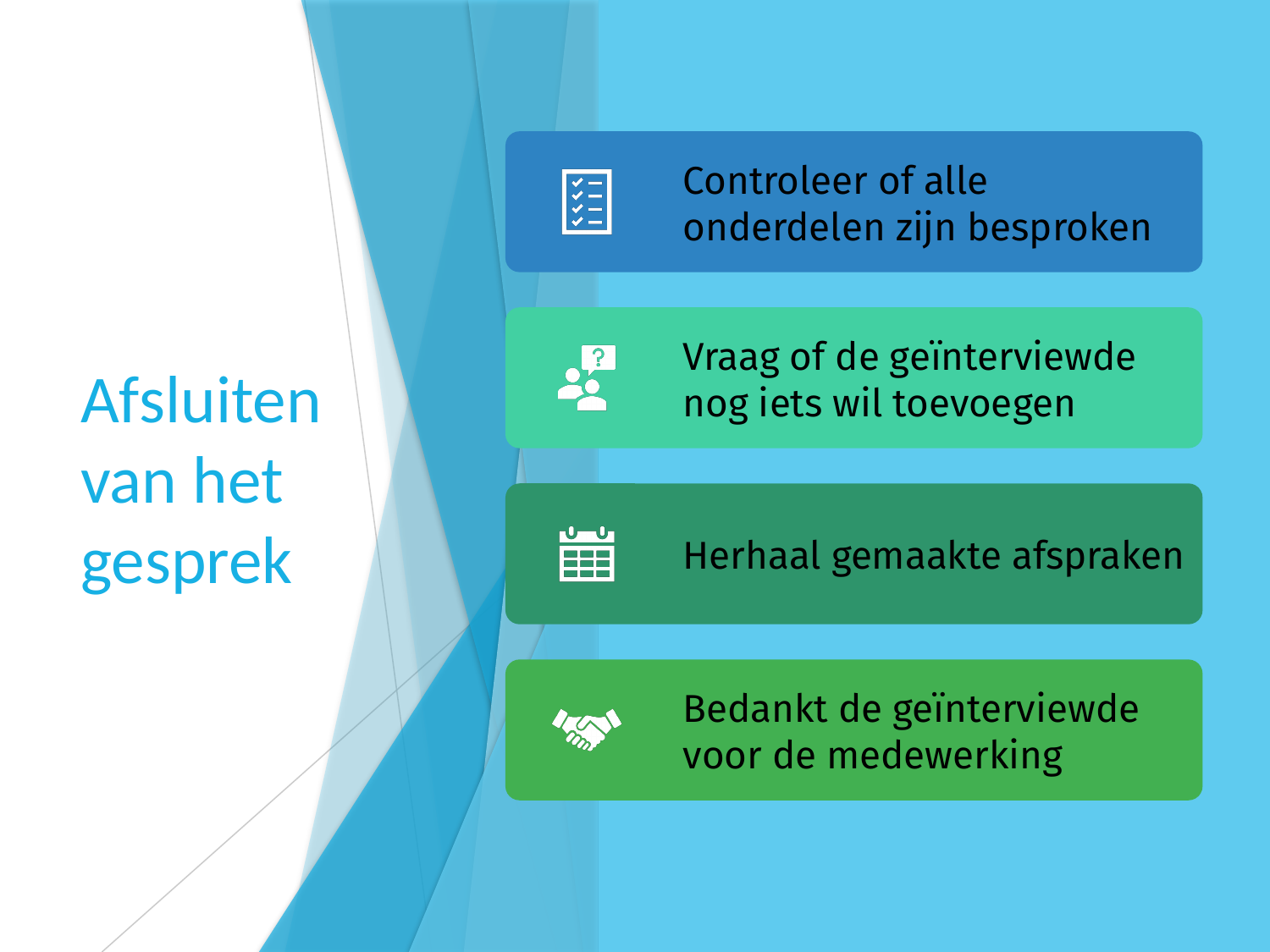

Controleer of alle onderdelen zijn besproken
Vraag of de geïnterviewde nog iets wil toevoegen
Herhaal gemaakte afspraken
Bedankt de geïnterviewde voor de medewerking
# Afsluiten van het gesprek